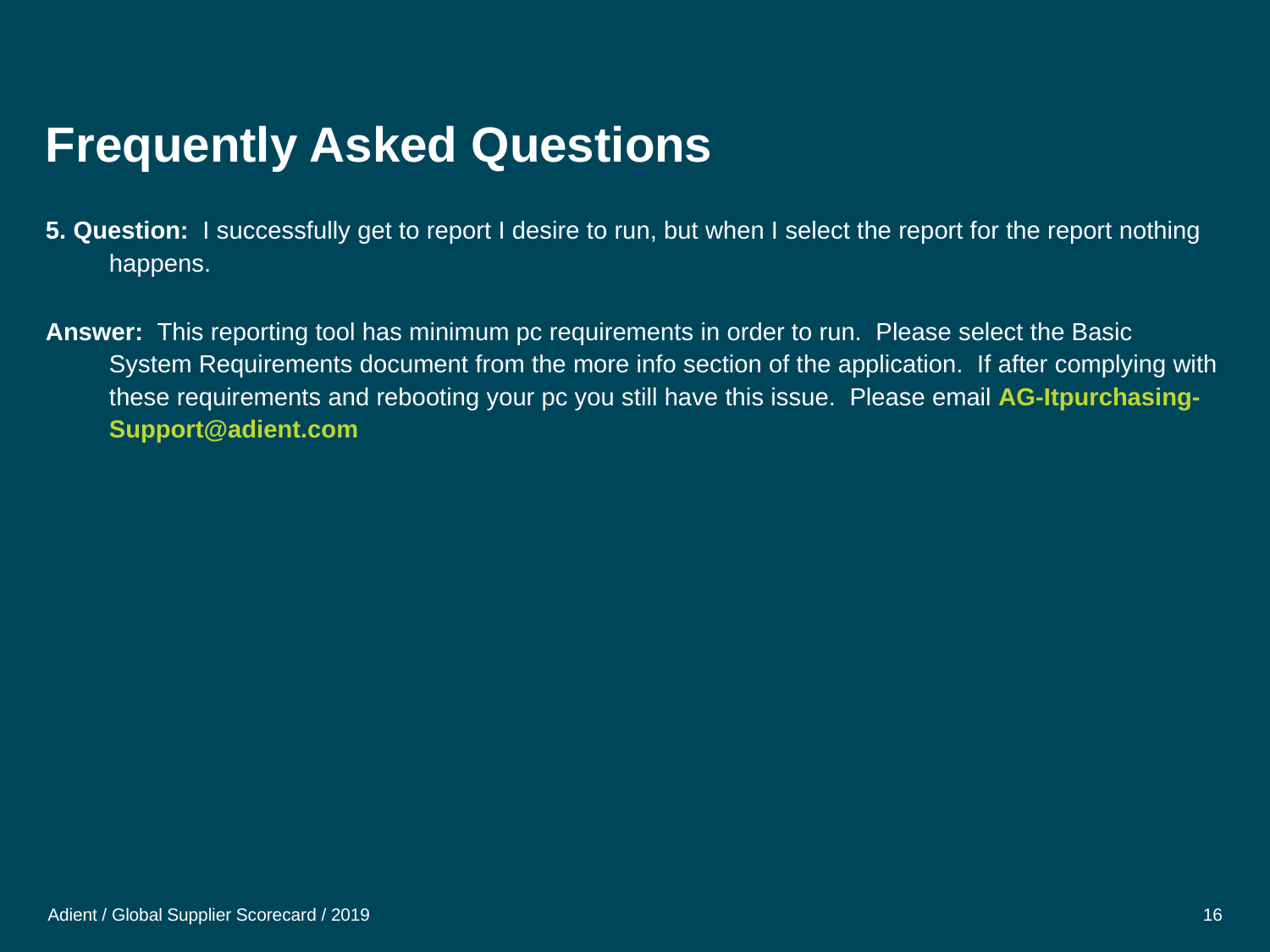

# Frequently Asked Questions
5. Question:  I successfully get to report I desire to run, but when I select the report for the report nothing happens.
Answer:  This reporting tool has minimum pc requirements in order to run.  Please select the Basic System Requirements document from the more info section of the application.  If after complying with these requirements and rebooting your pc you still have this issue.  Please email AG-Itpurchasing-Support@adient.com

Adient / Global Supplier Scorecard / 2019
16